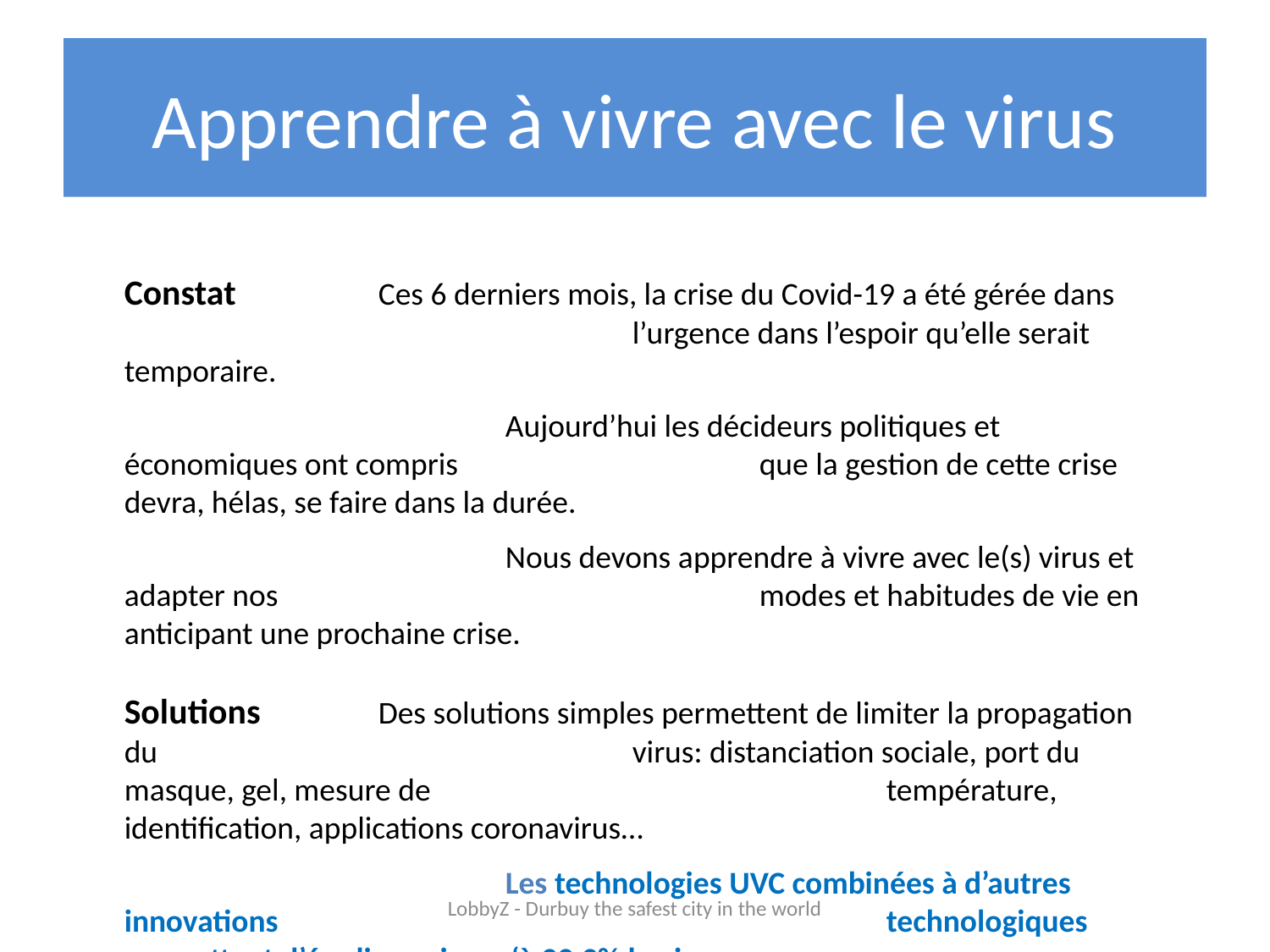

# Apprendre à vivre avec le virus
Constat		Ces 6 derniers mois, la crise du Covid-19 a été gérée dans 					l’urgence dans l’espoir qu’elle serait temporaire.

			Aujourd’hui les décideurs politiques et économiques ont compris 			que la gestion de cette crise devra, hélas, se faire dans la durée.

			Nous devons apprendre à vivre avec le(s) virus et adapter nos 				modes et habitudes de vie en anticipant une prochaine crise.

Solutions	Des solutions simples permettent de limiter la propagation du 				virus: distanciation sociale, port du masque, gel, mesure de 				température, identification, applications coronavirus…

			Les technologies UVC combinées à d’autres 	innovations					technologiques permettent d’éradiquer jusqu‘à 99,9% le virus 				dans les espaces fermés (technologies en annexe 1).
LobbyZ - Durbuy the safest city in the world